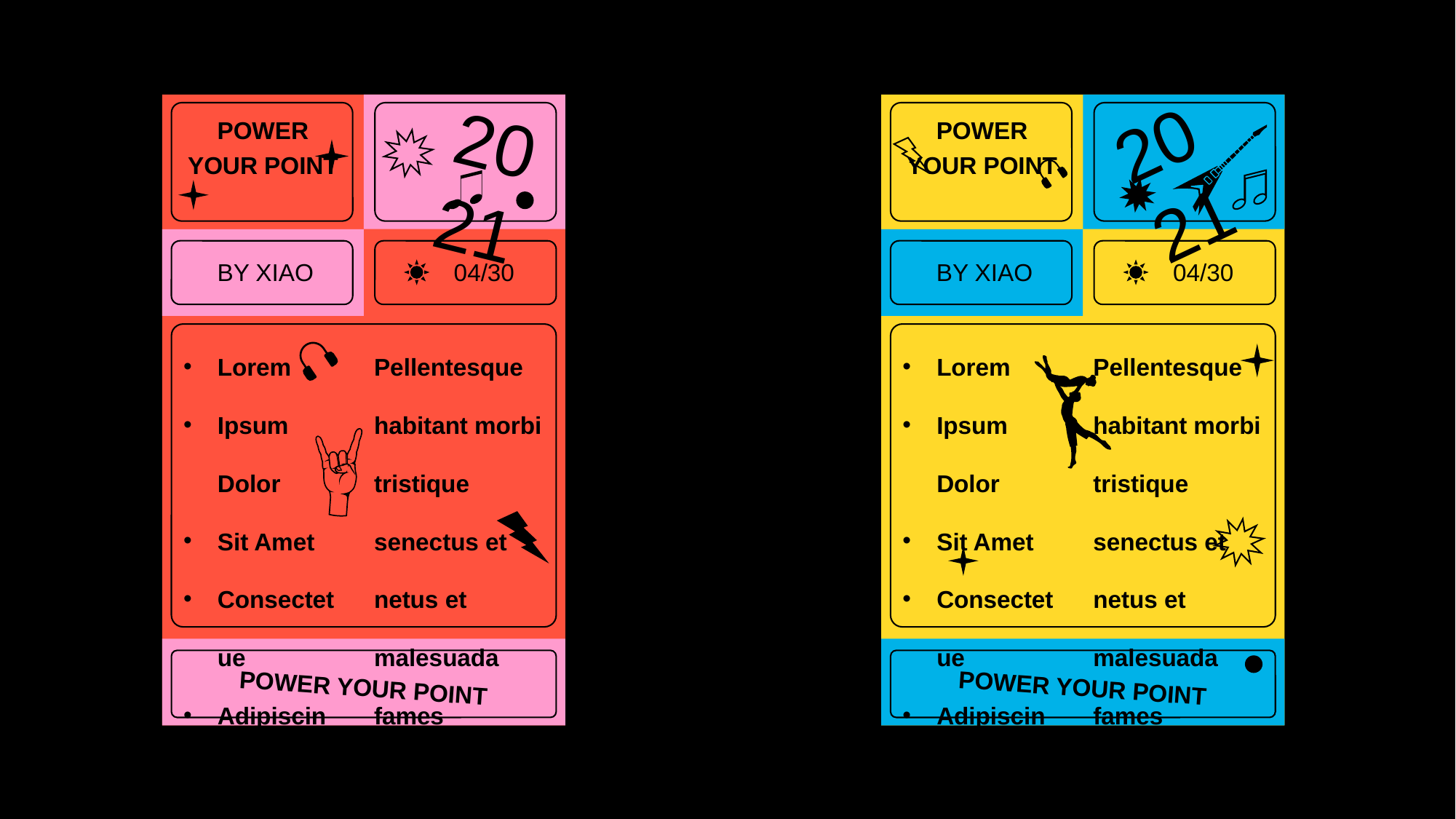

2021

POWER YOUR POINT

 BY XIAO
 04/30

Lorem
Ipsum Dolor
Sit Amet
Consectetue
Adipiscing
Pellentesque habitant morbi tristique senectus et netus et malesuada fames

POWER YOUR POINT
2021

POWER YOUR POINT

 BY XIAO
 04/30

Lorem
Ipsum Dolor
Sit Amet
Consectetue
Adipiscing
Pellentesque habitant morbi tristique senectus et netus et malesuada fames

POWER YOUR POINT